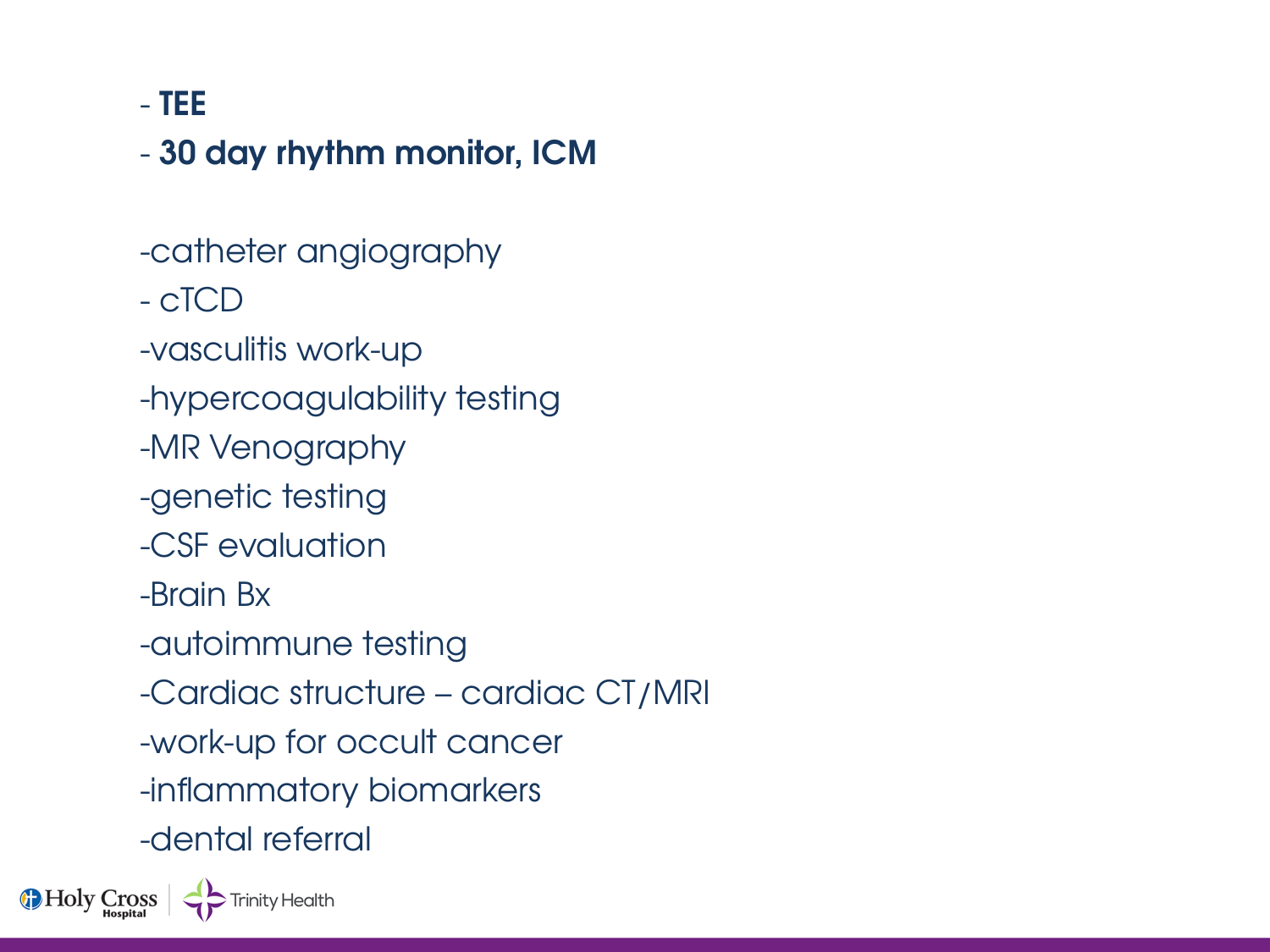

Advanced Evaluation
- TEE
- 30 day rhythm monitor, ICM

-catheter angiography
- cTCD
-vasculitis work-up
-hypercoagulability testing
-MR Venography
-genetic testing
-CSF evaluation
-Brain Bx
-autoimmune testing
-Cardiac structure – cardiac CT/MRI
-work-up for occult cancer
-inflammatory biomarkers
-dental referral